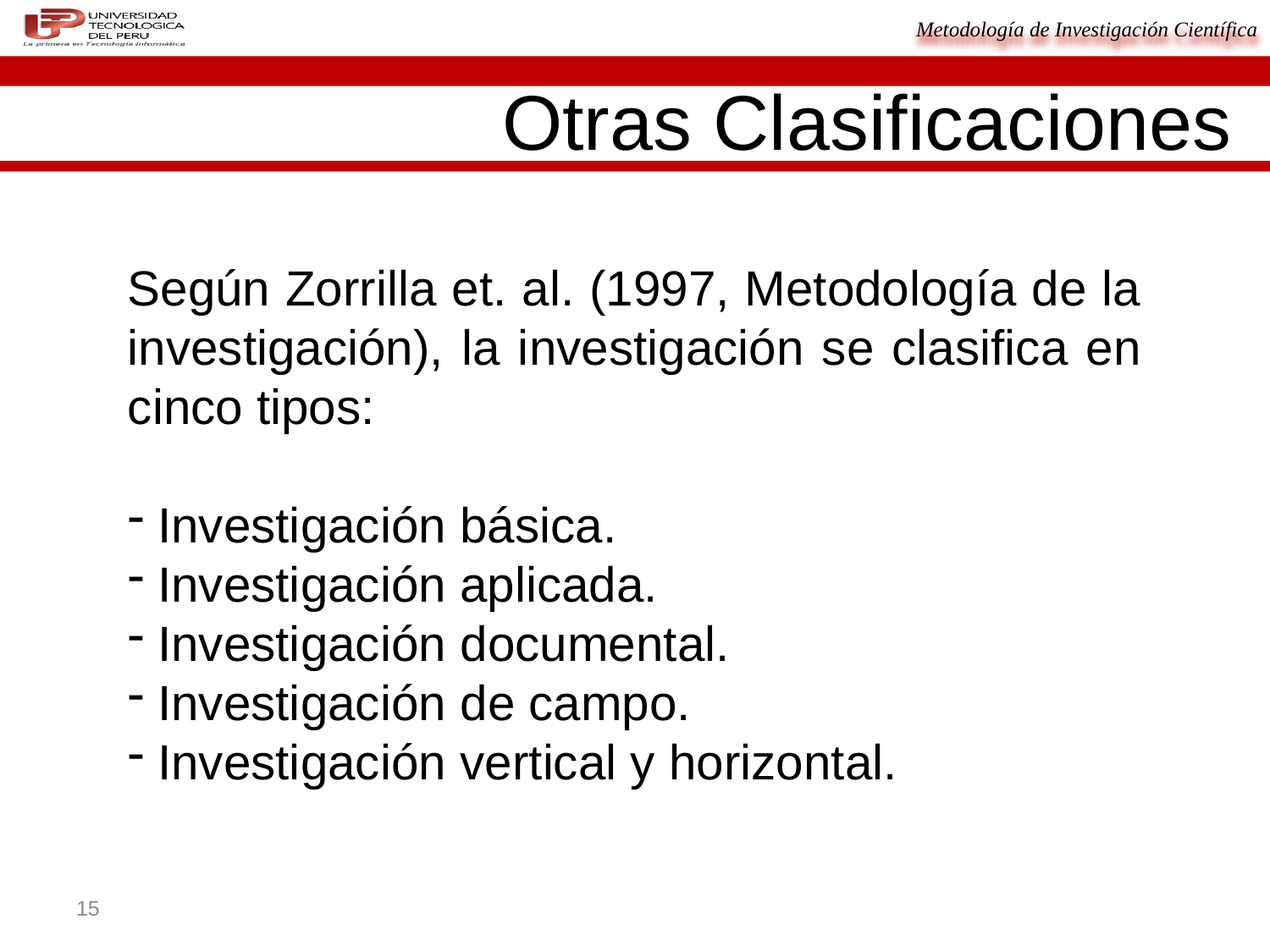

Otras Clasificaciones
Según Zorrilla et. al. (1997, Metodología de la investigación), la investigación se clasifica en cinco tipos:

Investigación básica.
Investigación aplicada.
Investigación documental.
Investigación de campo.
Investigación vertical y horizontal.

.

15